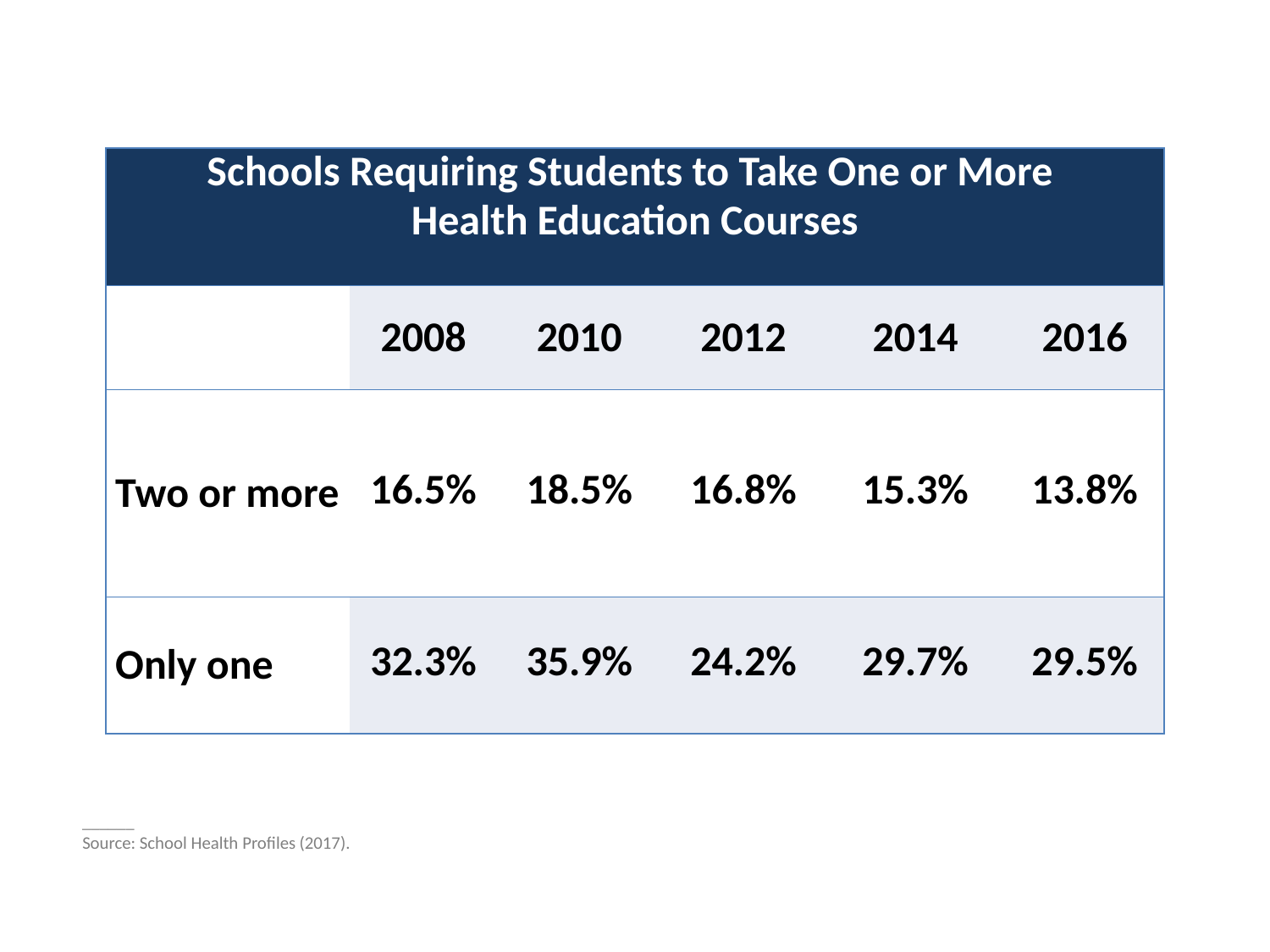

| Schools Requiring Students to Take One or More Health Education Courses |  |  |  |  |  |
| --- | --- | --- | --- | --- | --- |
|  | 2008 | 2010 | 2012 | 2014 | 2016 |
| Two or more | 16.5% | 18.5% | 16.8% | 15.3% | 13.8% |
| Only one | 32.3% | 35.9% | 24.2% | 29.7% | 29.5% |
______
Source: School Health Profiles (2017).